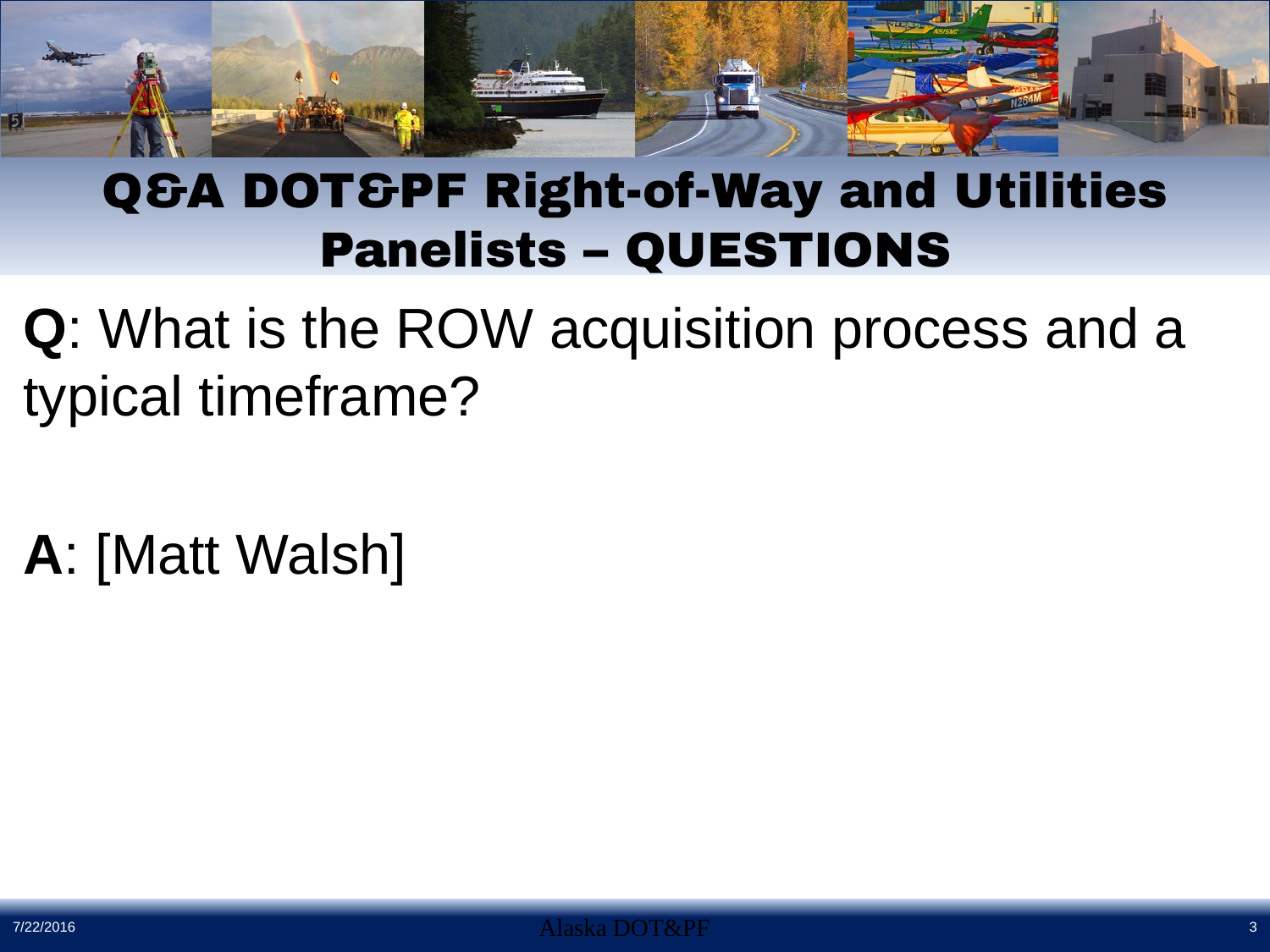

# Q&A DOT&PF Right-of-Way and Utilities Panelists – Questions
Q: What is the ROW acquisition process and a typical timeframe?

A: [Matt Walsh]
7/22/2016
Alaska DOT&PF
3